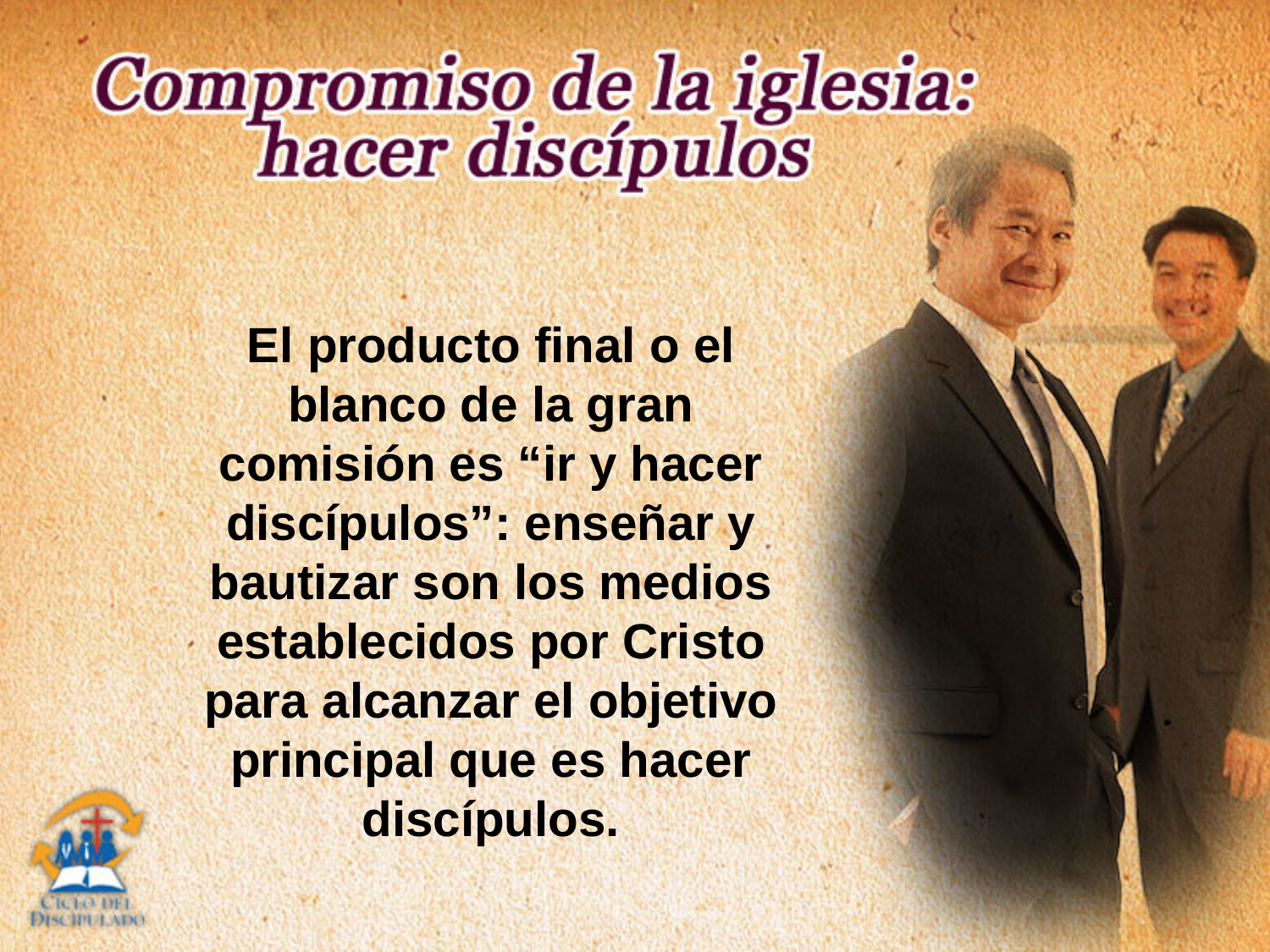

El producto final o el blanco de la gran comisión es “ir y hacer discípulos”: enseñar y bautizar son los medios establecidos por Cristo para alcanzar el objetivo principal que es hacer discípulos.